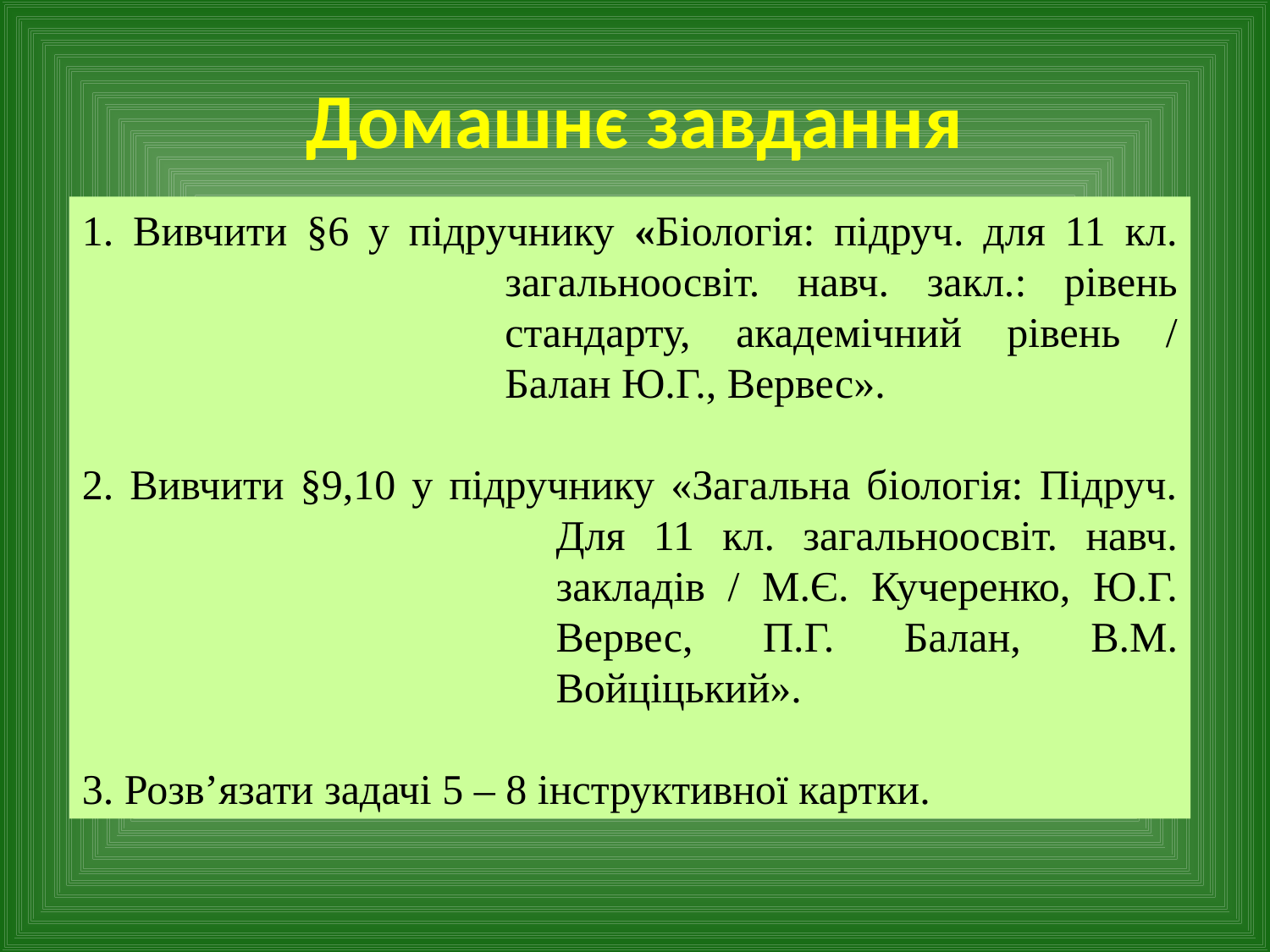

# Домашнє завдання
1. Вивчити §6 у підручнику «Біологія: підруч. для 11 кл. загальноосвіт. навч. закл.: рівень стандарту, академічний рівень / Балан Ю.Г., Вервес».

2. Вивчити §9,10 у підручнику «Загальна біологія: Підруч. Для 11 кл. загальноосвіт. навч. закладів / М.Є. Кучеренко, Ю.Г. Вервес, П.Г. Балан, В.М. Войціцький».

3. Розв’язати задачі 5 – 8 інструктивної картки.